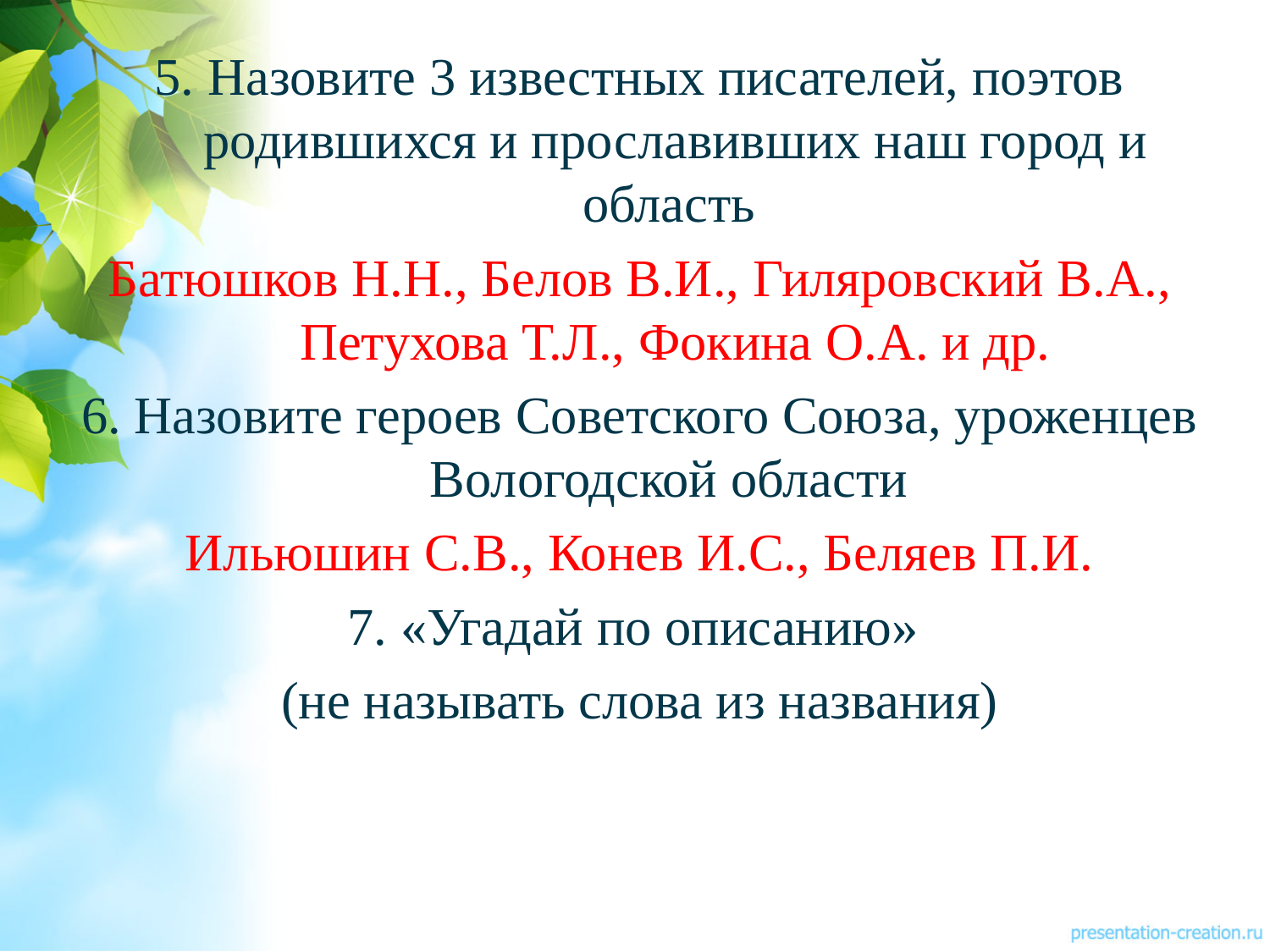

5. Назовите 3 известных писателей, поэтов родившихся и прославивших наш город и область
Батюшков Н.Н., Белов В.И., Гиляровский В.А., Петухова Т.Л., Фокина О.А. и др.
6. Назовите героев Советского Союза, уроженцев Вологодской области
Ильюшин С.В., Конев И.С., Беляев П.И.
7. «Угадай по описанию»
(не называть слова из названия)